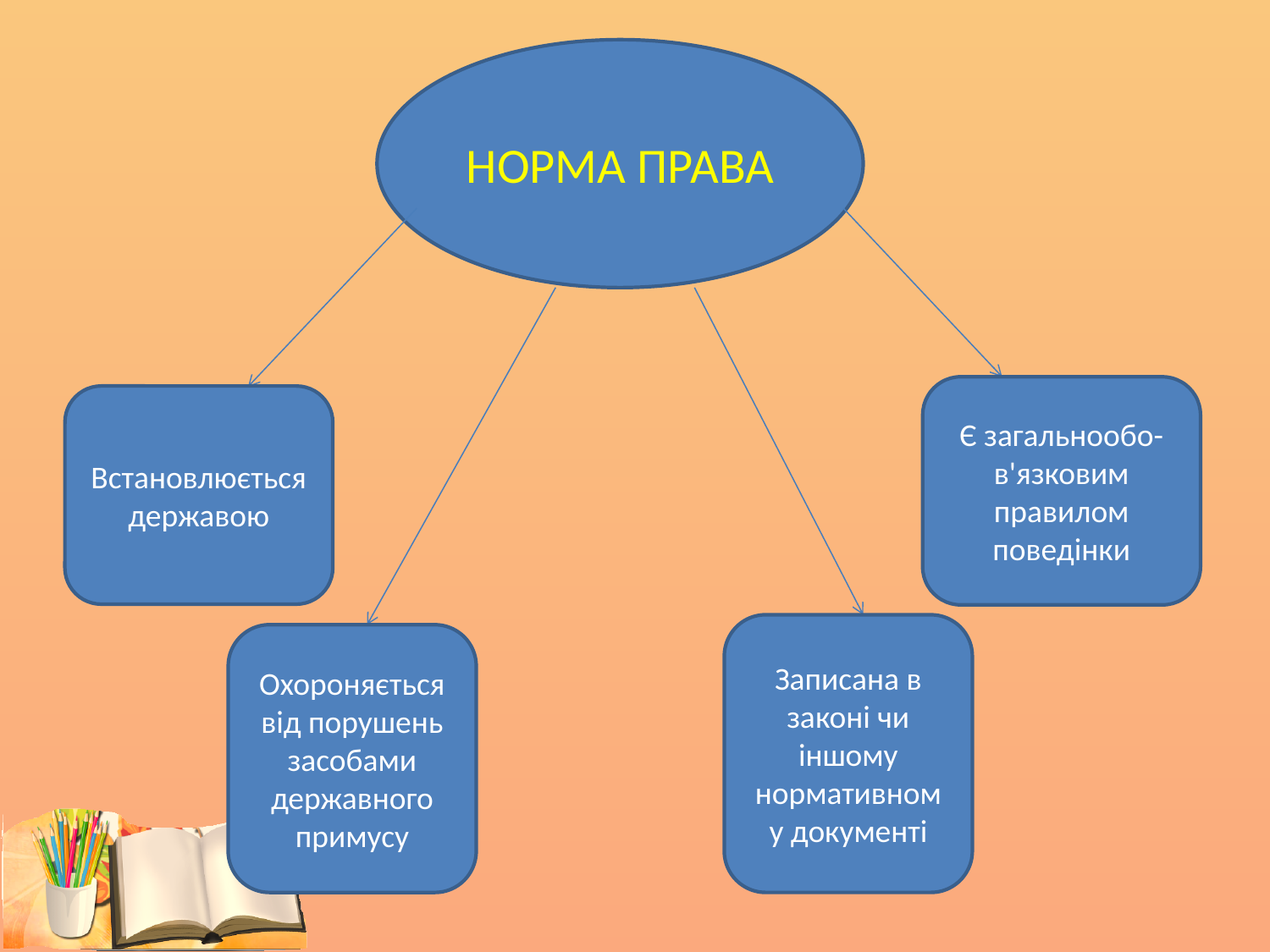

НОРМА ПРАВА
Є загальнообо- в'язковим правилом поведінки
Встановлюється державою
Записана в законі чи іншому нормативному документі
Охороняється від порушень засобами державного примусу